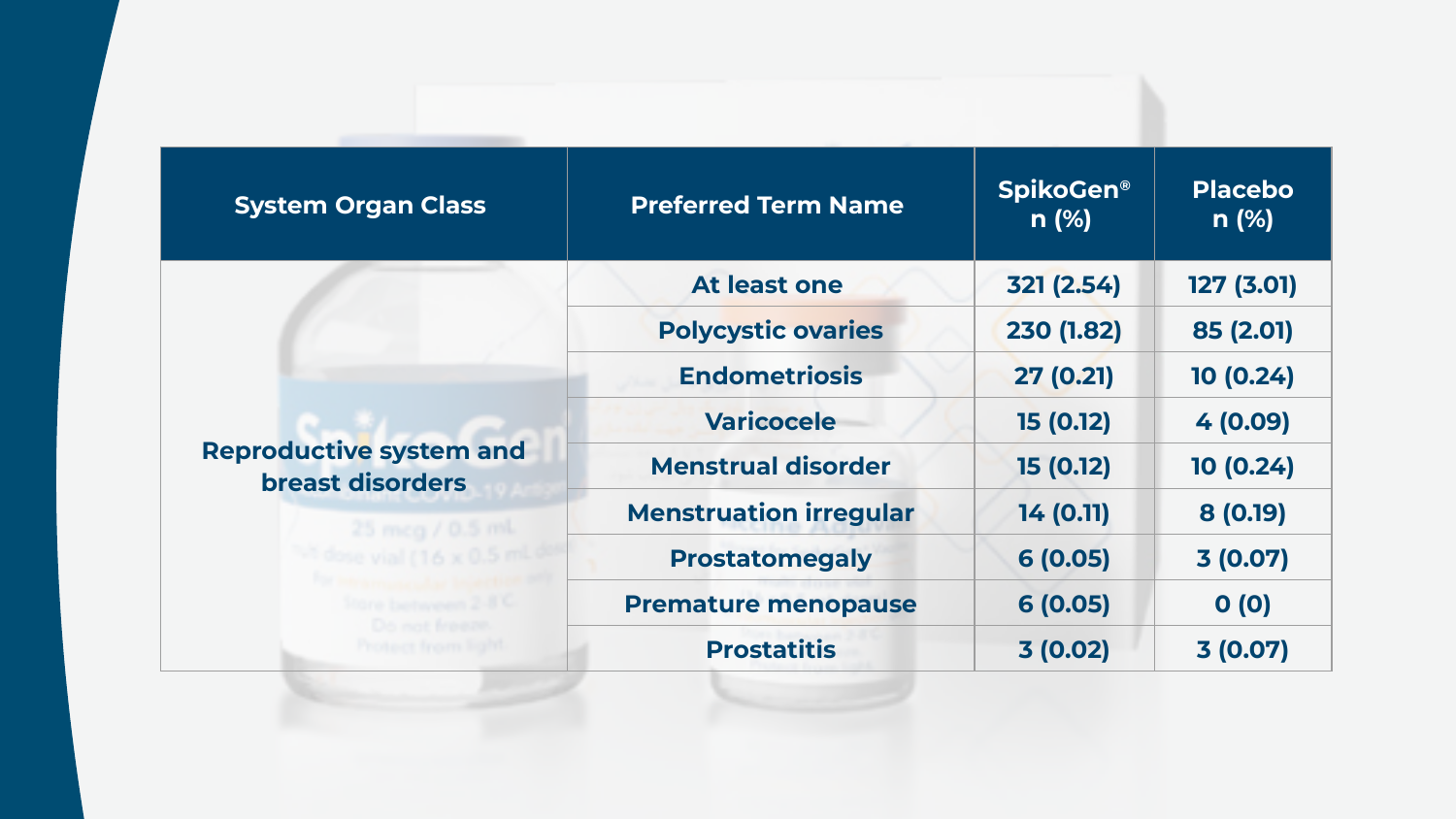

| System Organ Class | Preferred Term Name | SpikoGen® n (%) | Placebo n (%) |
| --- | --- | --- | --- |
| Reproductive system and breast disorders | At least one | 321 (2.54) | 127 (3.01) |
|  | Polycystic ovaries | 230 (1.82) | 85 (2.01) |
|  | Endometriosis | 27 (0.21) | 10 (0.24) |
|  | Varicocele | 15 (0.12) | 4 (0.09) |
|  | Menstrual disorder | 15 (0.12) | 10 (0.24) |
|  | Menstruation irregular | 14 (0.11) | 8 (0.19) |
|  | Prostatomegaly | 6 (0.05) | 3 (0.07) |
|  | Premature menopause | 6 (0.05) | 0 (0) |
|  | Prostatitis | 3 (0.02) | 3 (0.07) |